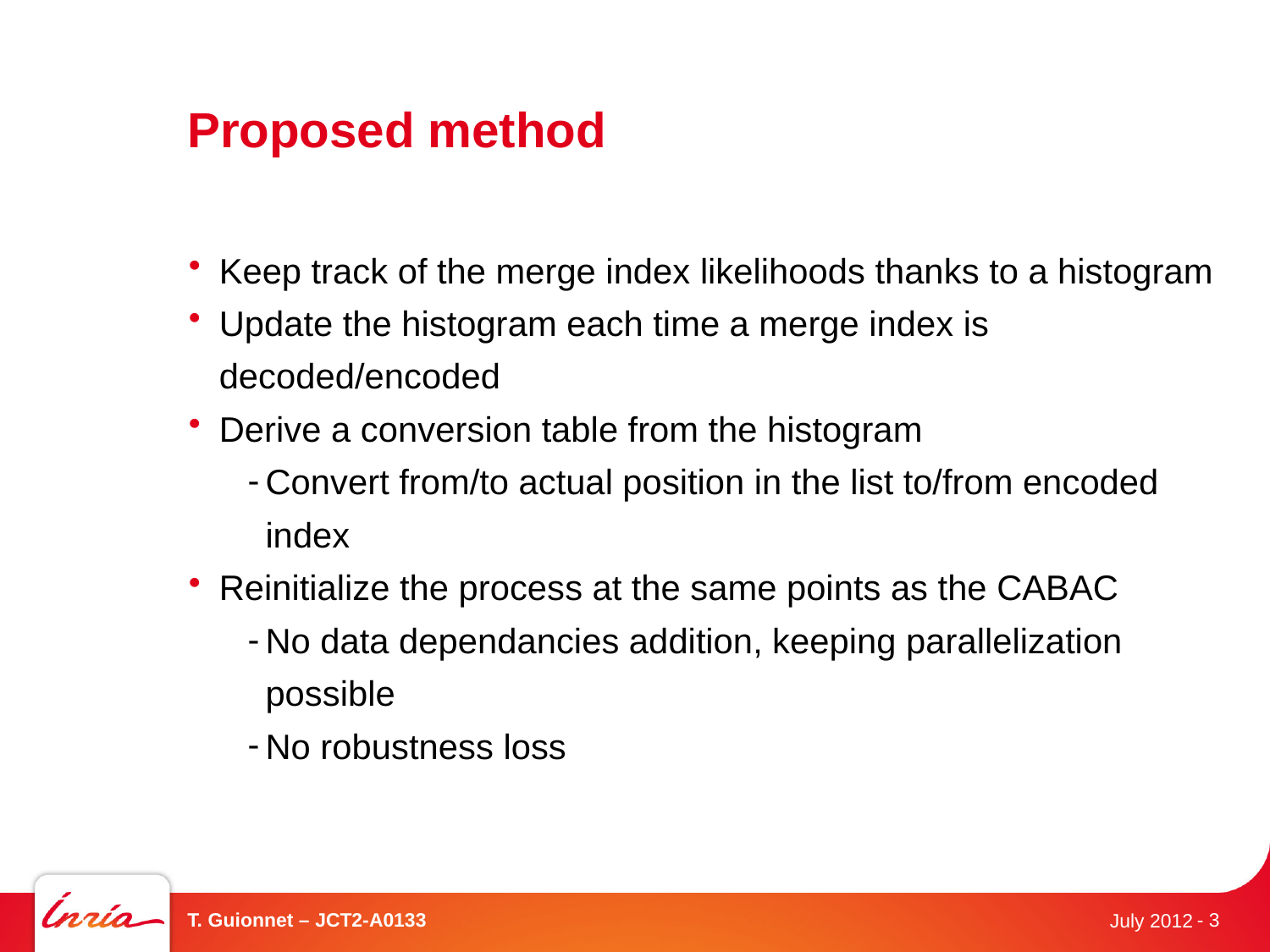

# Proposed method
Keep track of the merge index likelihoods thanks to a histogram
Update the histogram each time a merge index is decoded/encoded
Derive a conversion table from the histogram
Convert from/to actual position in the list to/from encoded index
Reinitialize the process at the same points as the CABAC
No data dependancies addition, keeping parallelization possible
No robustness loss

T. Guionnet – JCT2-A0133
- 3
July 2012